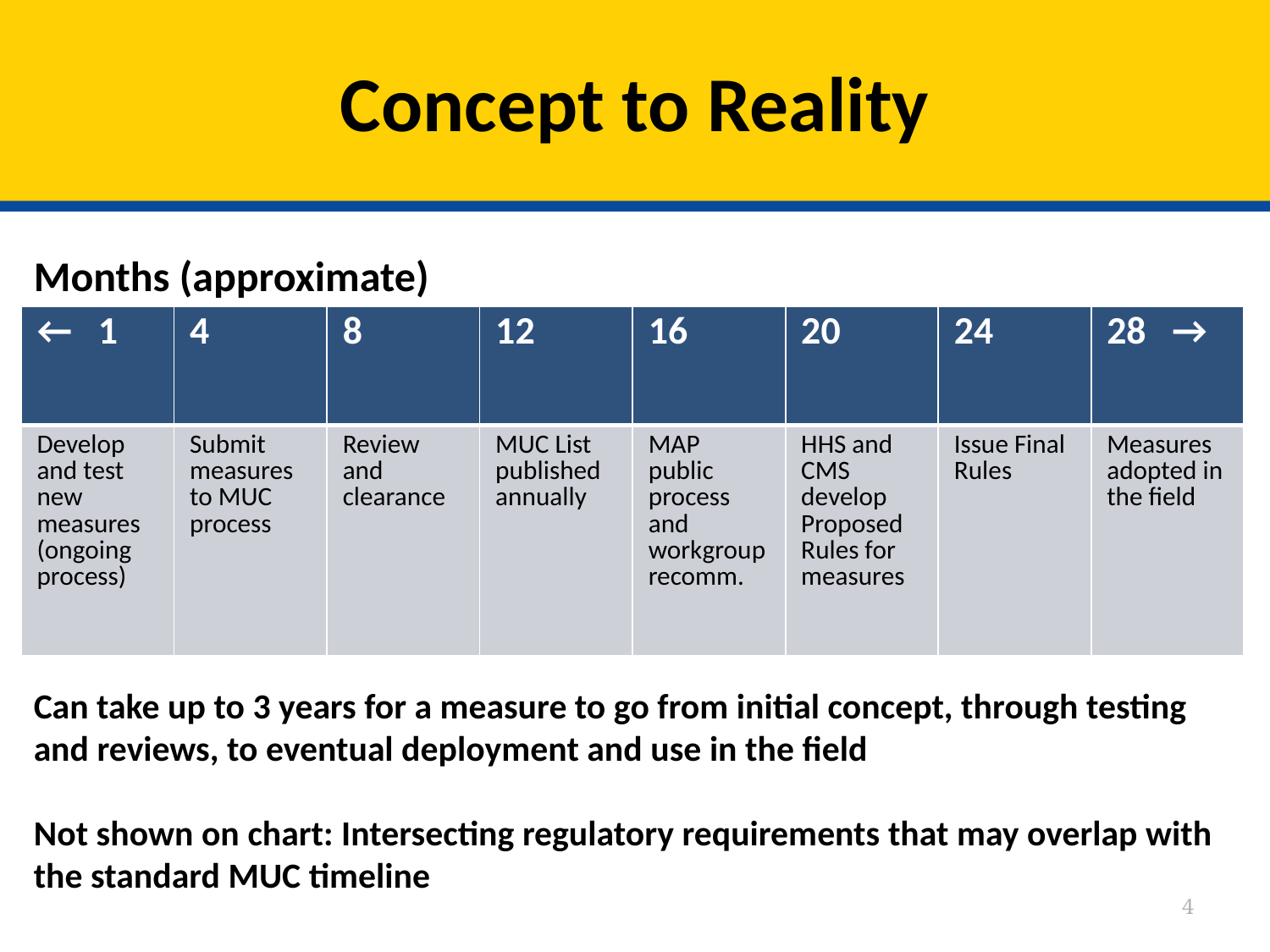

# Concept to Reality
Months (approximate)
| ← 1 | 4 | 8 | 12 | 16 | 20 | 24 | 28 → |
| --- | --- | --- | --- | --- | --- | --- | --- |
| Develop and test new measures (ongoing process) | Submit measures to MUC process | Review and clearance | MUC List published annually | MAP public process and workgroup recomm. | HHS and CMS develop Proposed Rules for measures | Issue Final Rules | Measures adopted in the field |
Can take up to 3 years for a measure to go from initial concept, through testing and reviews, to eventual deployment and use in the field

Not shown on chart: Intersecting regulatory requirements that may overlap with the standard MUC timeline
4